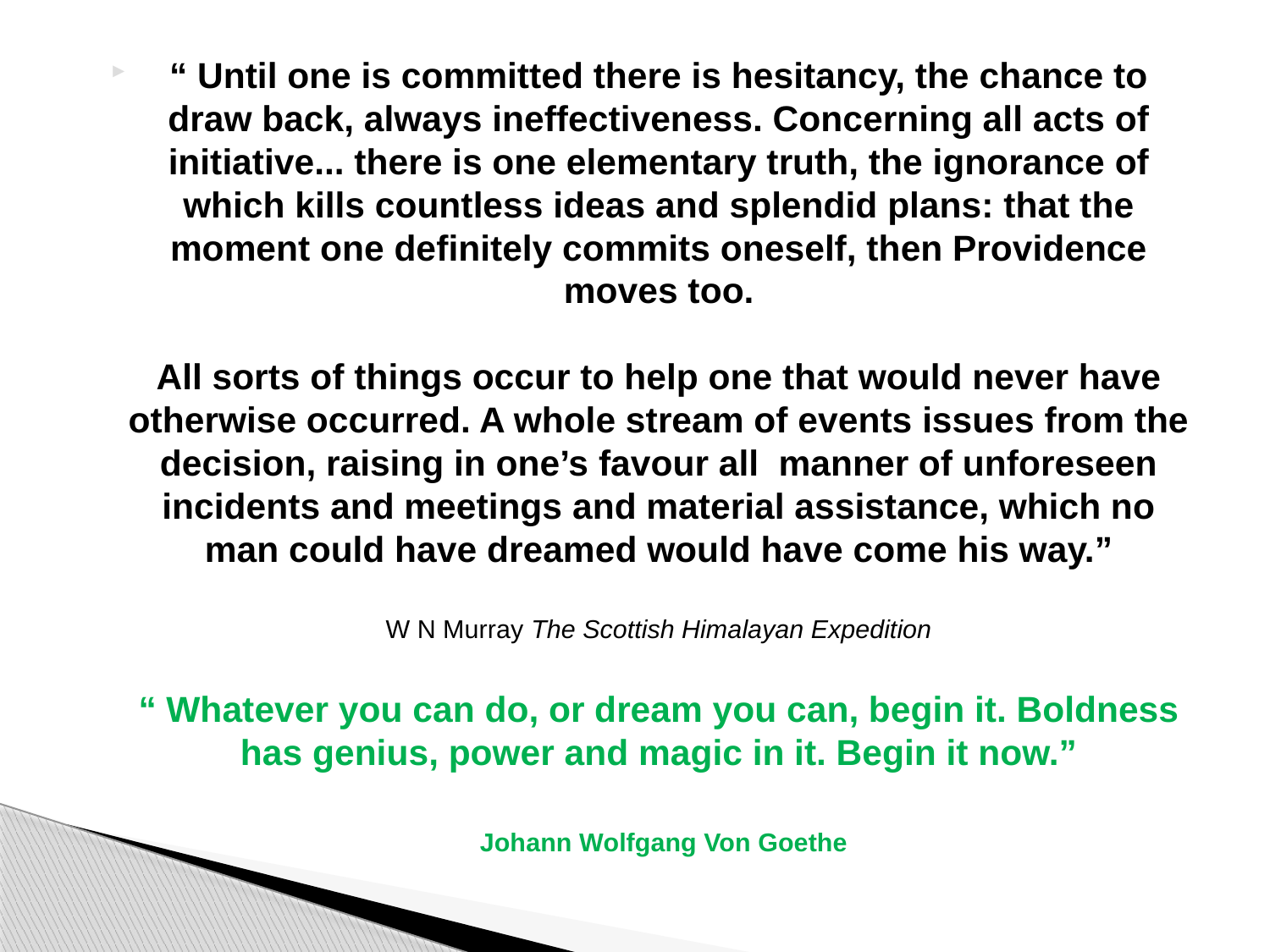

“ Until one is committed there is hesitancy, the chance to draw back, always ineffectiveness. Concerning all acts of initiative... there is one elementary truth, the ignorance of which kills countless ideas and splendid plans: that the moment one definitely commits oneself, then Providence moves too.
All sorts of things occur to help one that would never have otherwise occurred. A whole stream of events issues from the decision, raising in one’s favour all  manner of unforeseen incidents and meetings and material assistance, which no man could have dreamed would have come his way.”
W N Murray The Scottish Himalayan Expedition
“ Whatever you can do, or dream you can, begin it. Boldness has genius, power and magic in it. Begin it now.”
 Johann Wolfgang Von Goethe